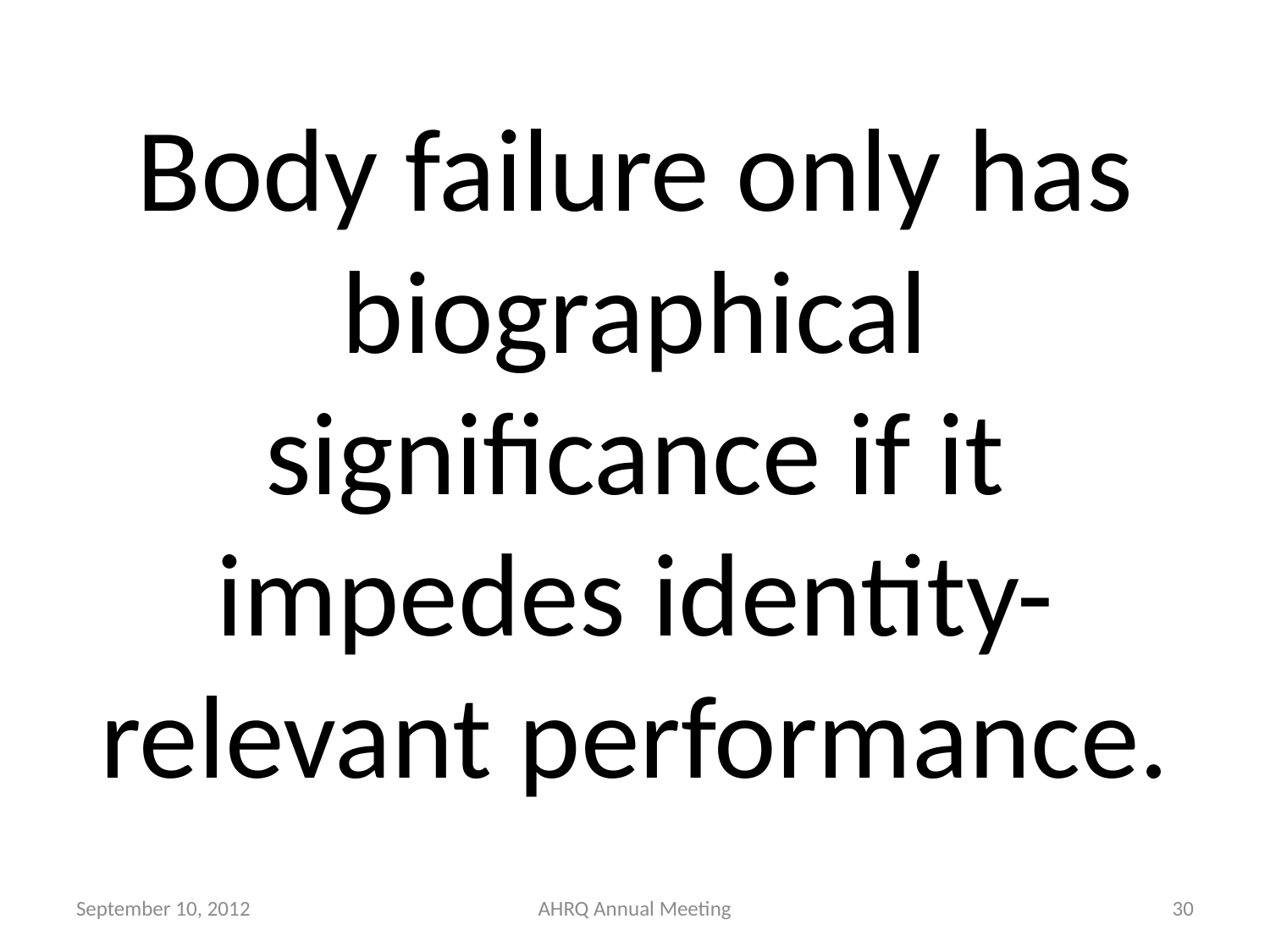

# Body failure only has biographical significance if it impedes identity-relevant performance.
September 10, 2012
AHRQ Annual Meeting
30